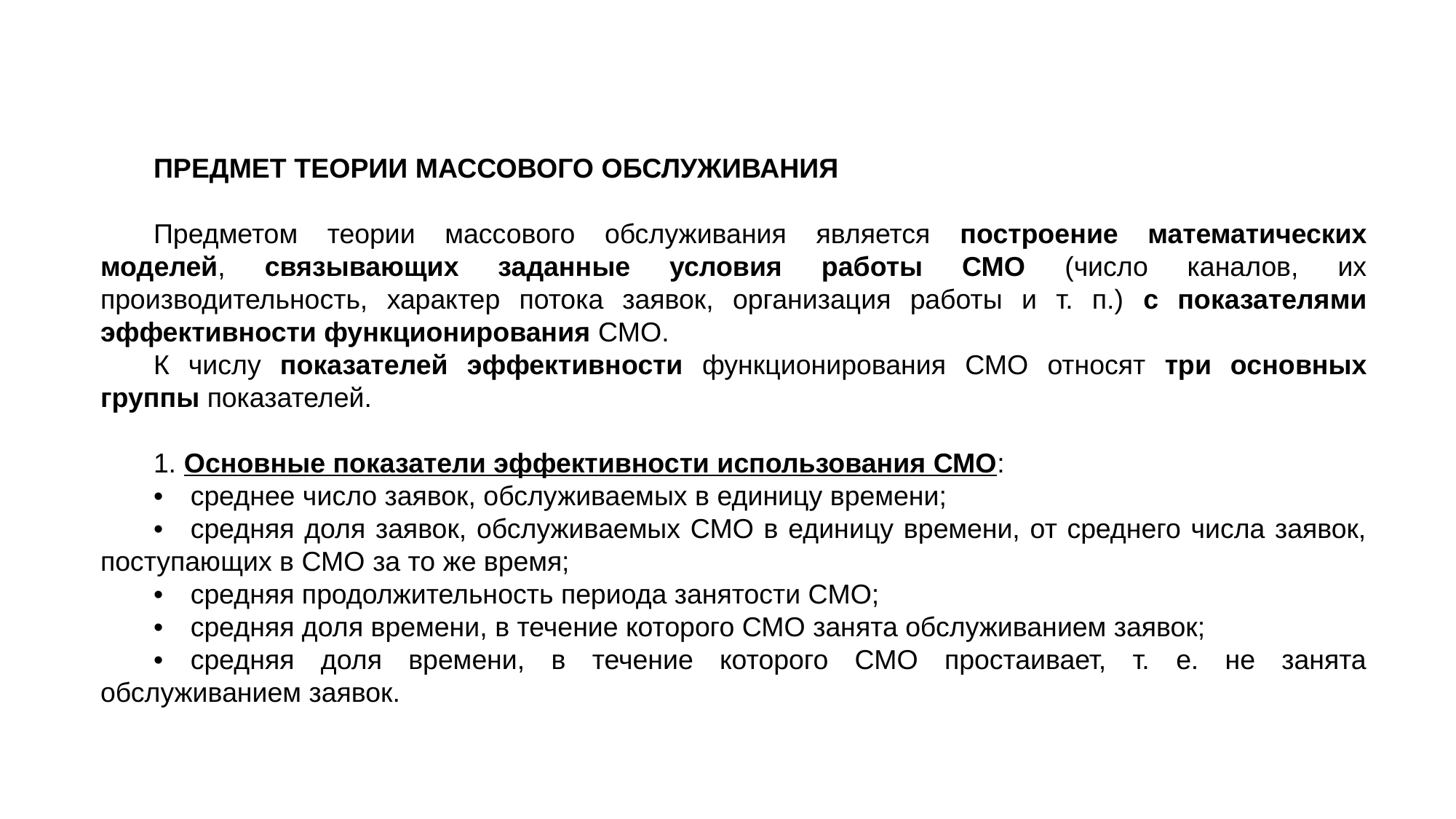

ПРЕДМЕТ ТЕОРИИ МАССОВОГО ОБСЛУЖИВАНИЯ

Предметом теории массового обслуживания является построение математических моделей, связывающих заданные условия работы СМО (число каналов, их производительность, характер потока заявок, организация работы и т. п.) с показателями эффективности функционирования СМО.
К числу показателей эффективности функционирования СМО относят три основных группы показателей.

1. Основные показатели эффективности использования СМО:
• среднее число заявок, обслуживаемых в единицу времени;
• средняя доля заявок, обслуживаемых СМО в единицу времени, от среднего числа заявок, поступающих в СМО за то же время;
• средняя продолжительность периода занятости СМО;
• средняя доля времени, в течение которого СМО занята обслуживанием заявок;
• средняя доля времени, в течение которого СМО простаивает, т. е. не занята обслуживанием заявок.